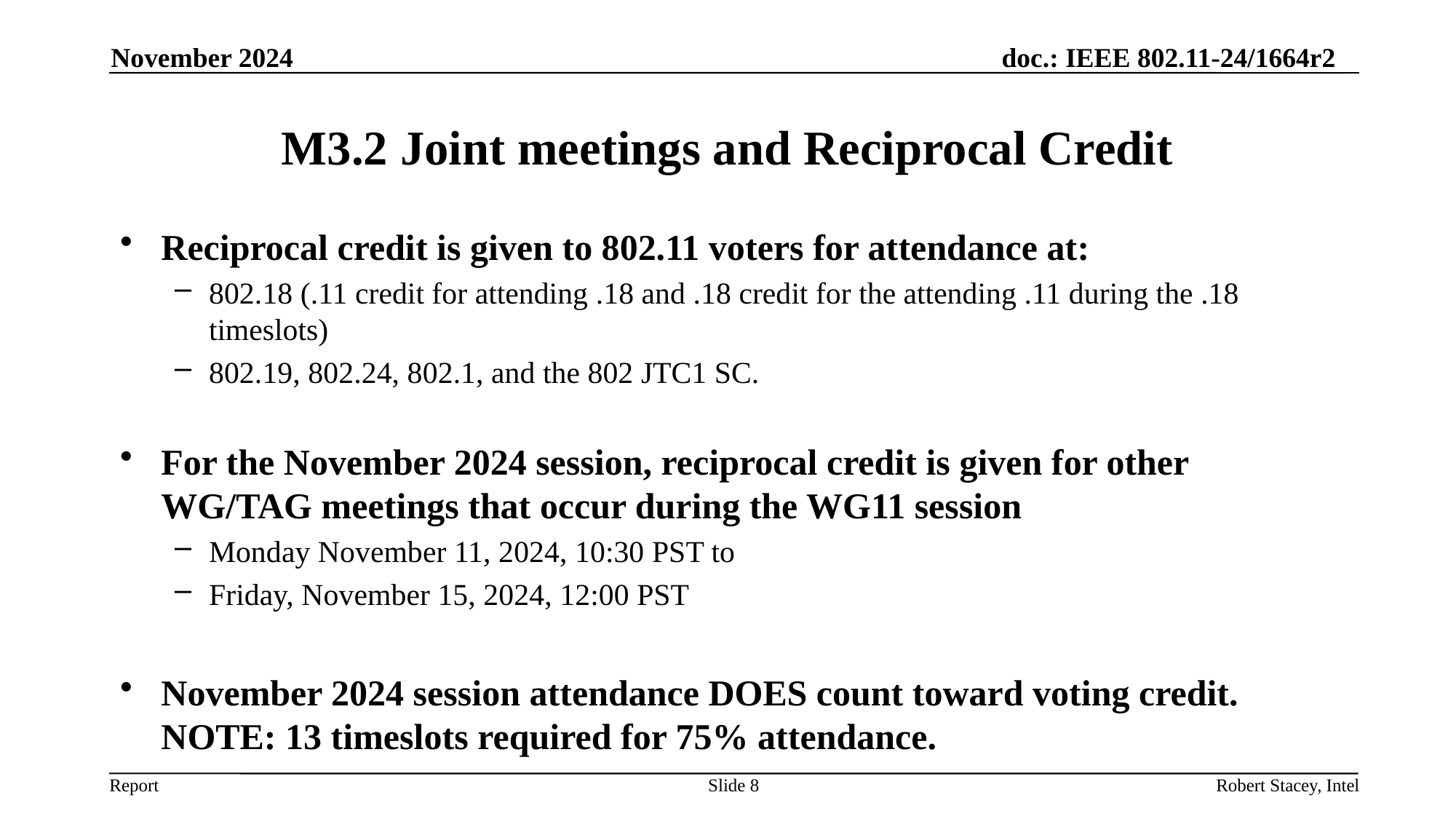

November 2024
# M3.2 Joint meetings and Reciprocal Credit
Reciprocal credit is given to 802.11 voters for attendance at:
802.18 (.11 credit for attending .18 and .18 credit for the attending .11 during the .18 timeslots)
802.19, 802.24, 802.1, and the 802 JTC1 SC.

For the November 2024 session, reciprocal credit is given for other WG/TAG meetings that occur during the WG11 session
Monday November 11, 2024, 10:30 PST to
Friday, November 15, 2024, 12:00 PST

November 2024 session attendance DOES count toward voting credit.
NOTE: 13 timeslots required for 75% attendance.

Slide 8
Robert Stacey, Intel